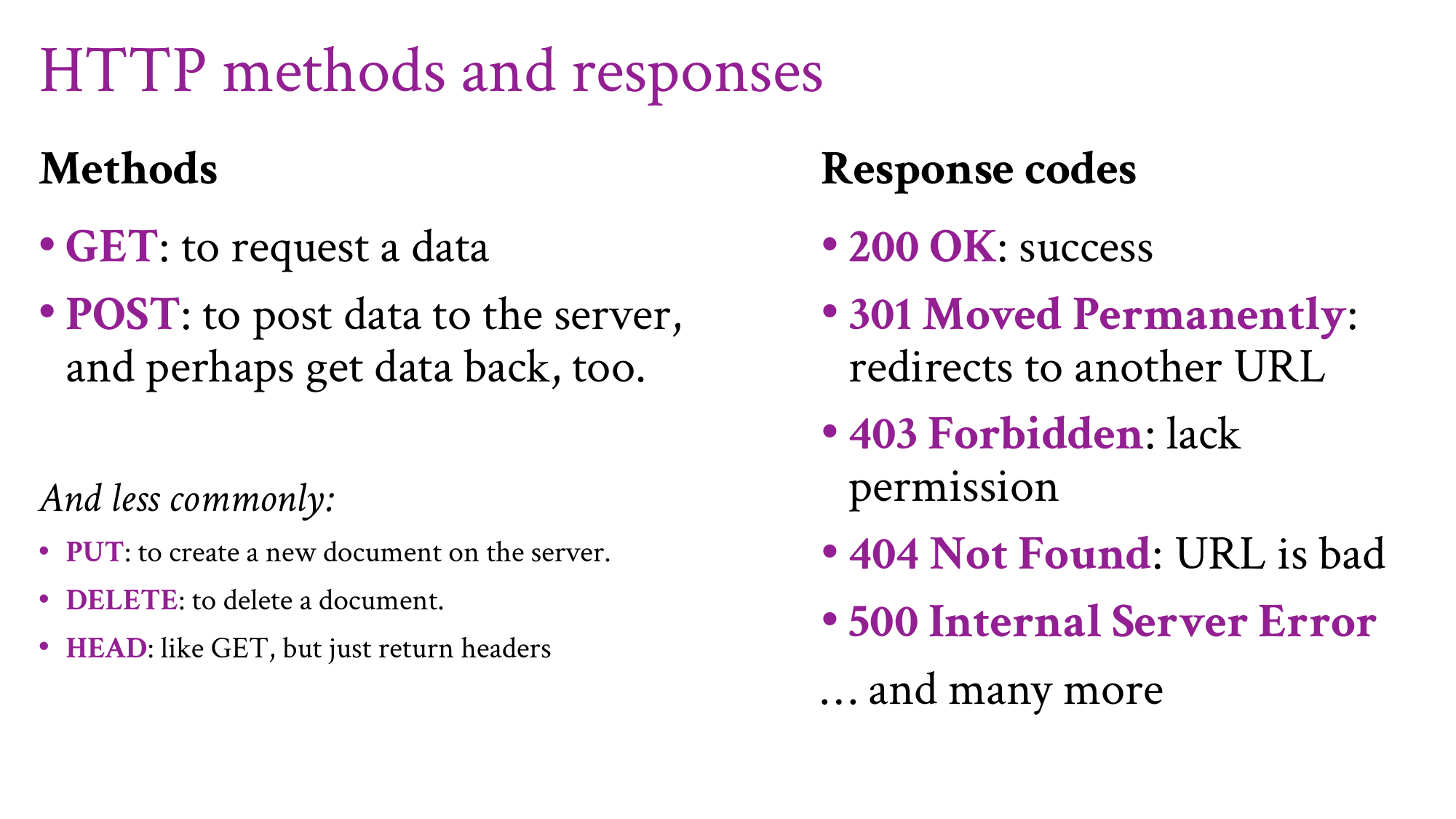

# HTTP methods and responses
Methods
Response codes
200 OK: success
301 Moved Permanently: redirects to another URL
403 Forbidden: lack permission
404 Not Found: URL is bad
500 Internal Server Error
… and many more
GET: to request a data
POST: to post data to the server, and perhaps get data back, too.

And less commonly:
PUT: to create a new document on the server.
DELETE: to delete a document.
HEAD: like GET, but just return headers